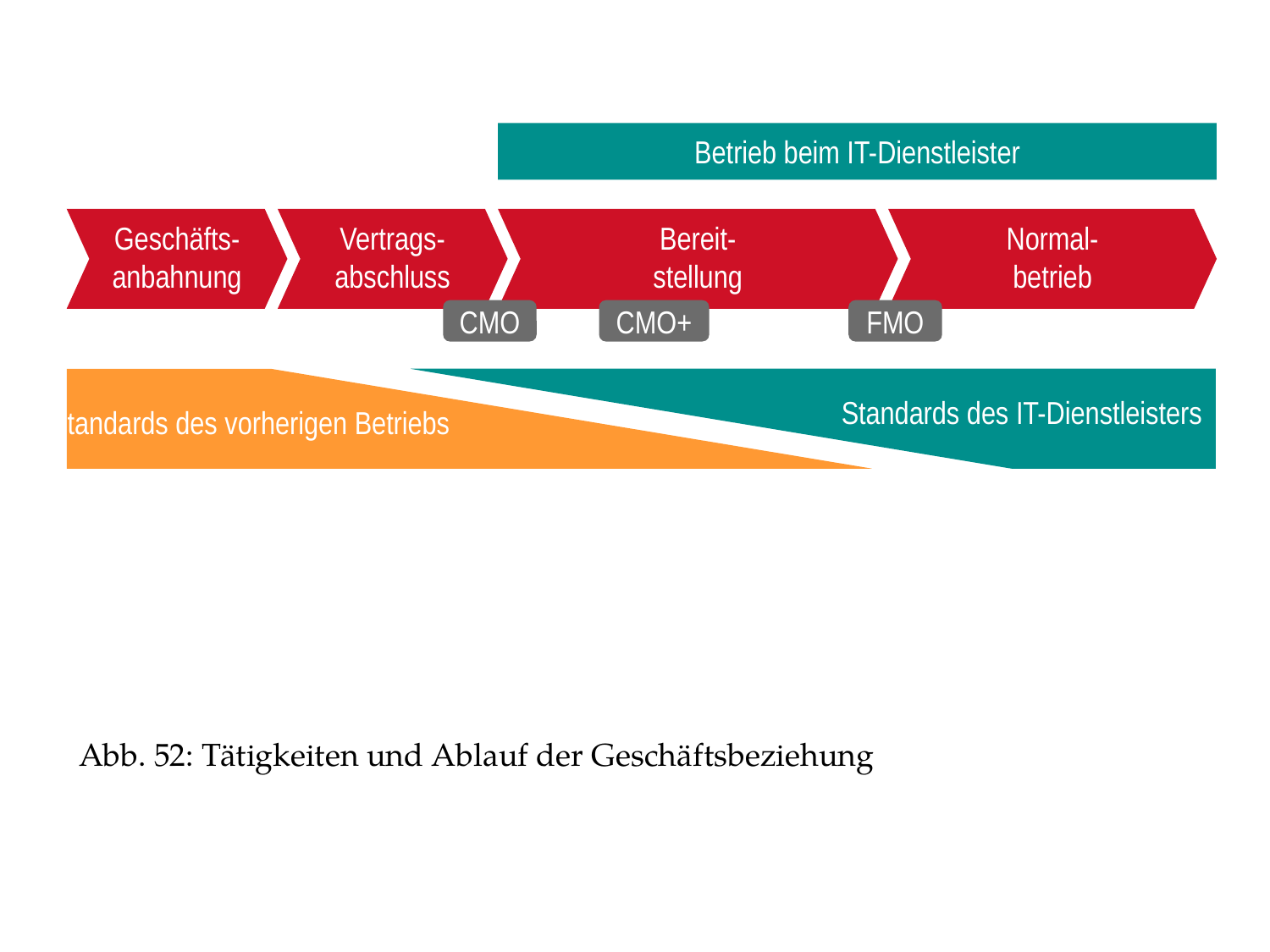

Betrieb beim IT-Dienstleister
Normal-
betrieb
Geschäfts-anbahnung
Vertrags-abschluss
Bereit-
stellung

Manage the deal
Transition
Transformation
Operations
CMO
CMO+
FMO

Standards des IT-Dienstleisters
Standards des vorherigen Betriebs
Abb. 52: Tätigkeiten und Ablauf der Geschäftsbeziehung